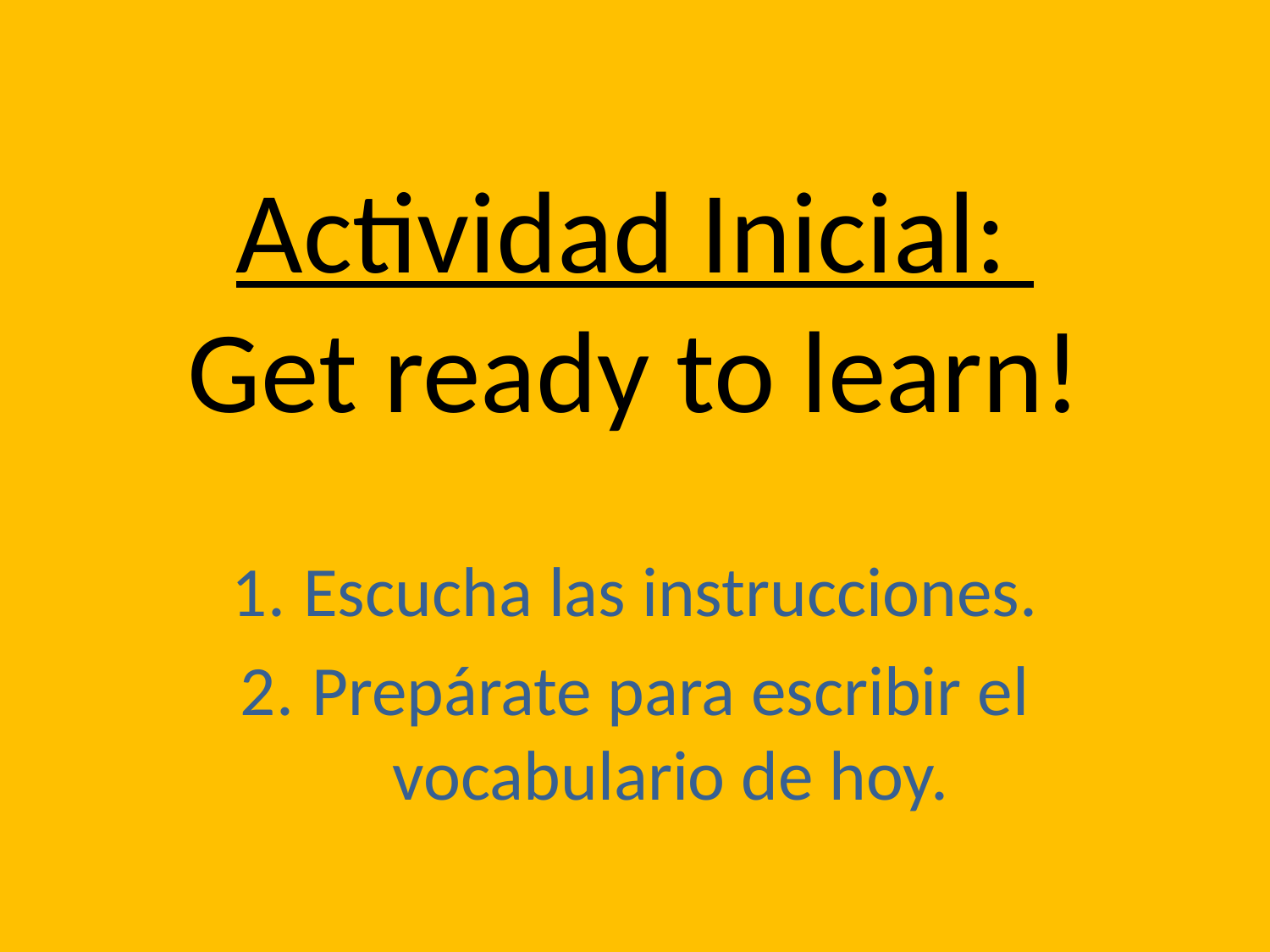

# Actividad Inicial: Get ready to learn!
Escucha las instrucciones.
Prepárate para escribir el vocabulario de hoy.